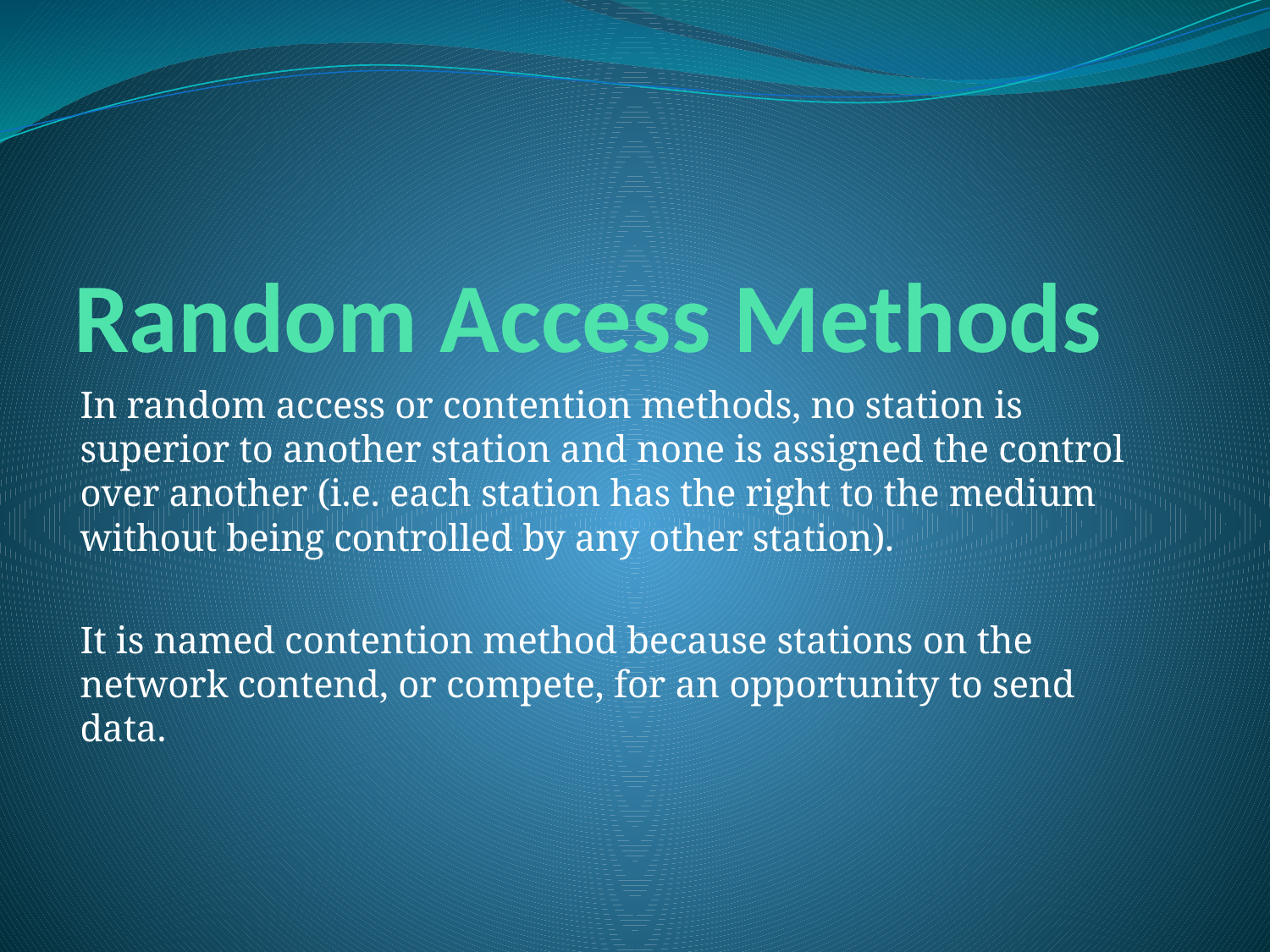

# Random Access Methods
In random access or contention methods, no station is superior to another station and none is assigned the control over another (i.e. each station has the right to the medium without being controlled by any other station).

It is named contention method because stations on the network contend, or compete, for an opportunity to send data.